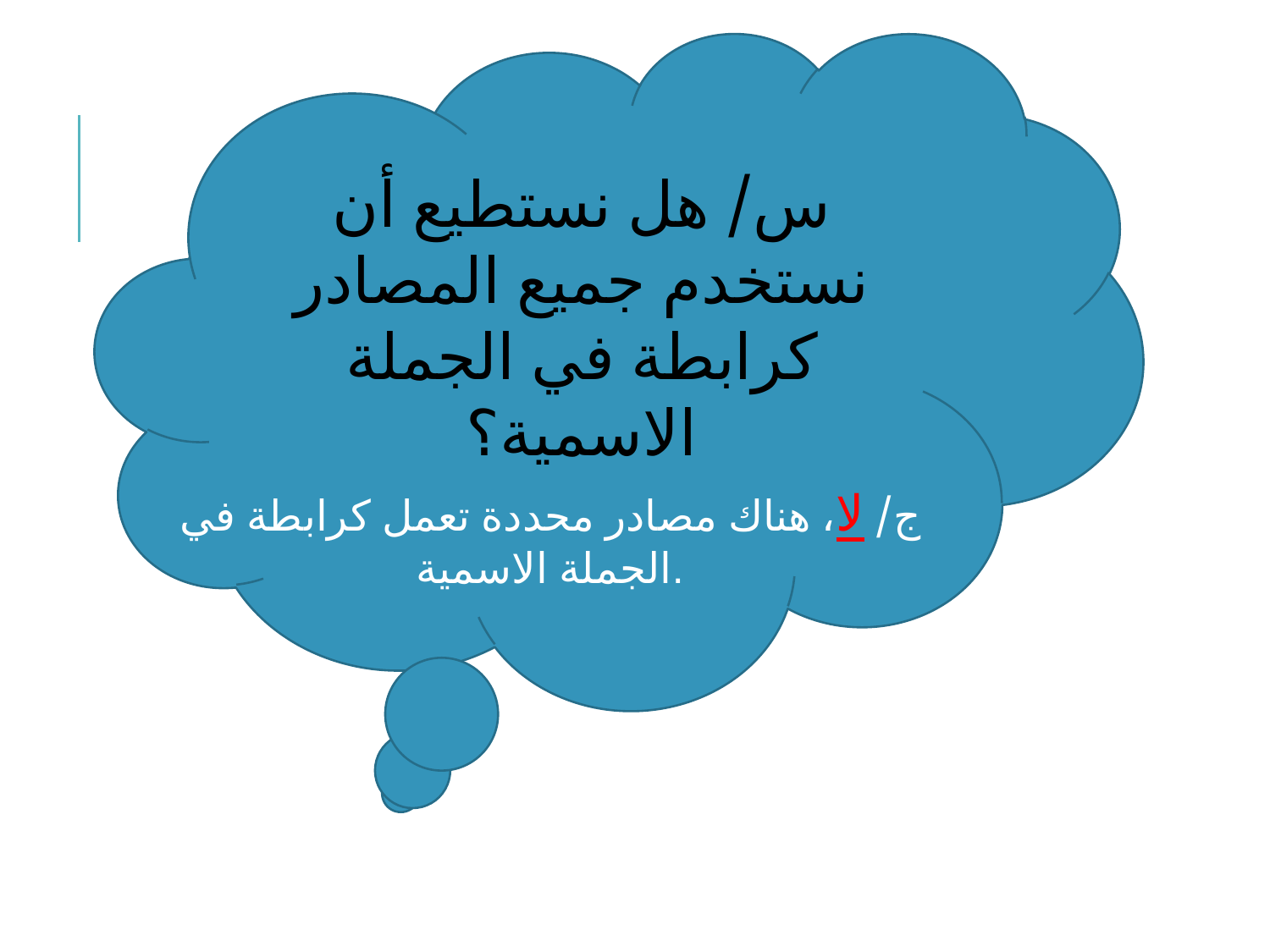

س/ هل نستطيع أن نستخدم جميع المصادر كرابطة في الجملة الاسمية؟
ج/ لا، هناك مصادر محددة تعمل كرابطة في الجملة الاسمية.